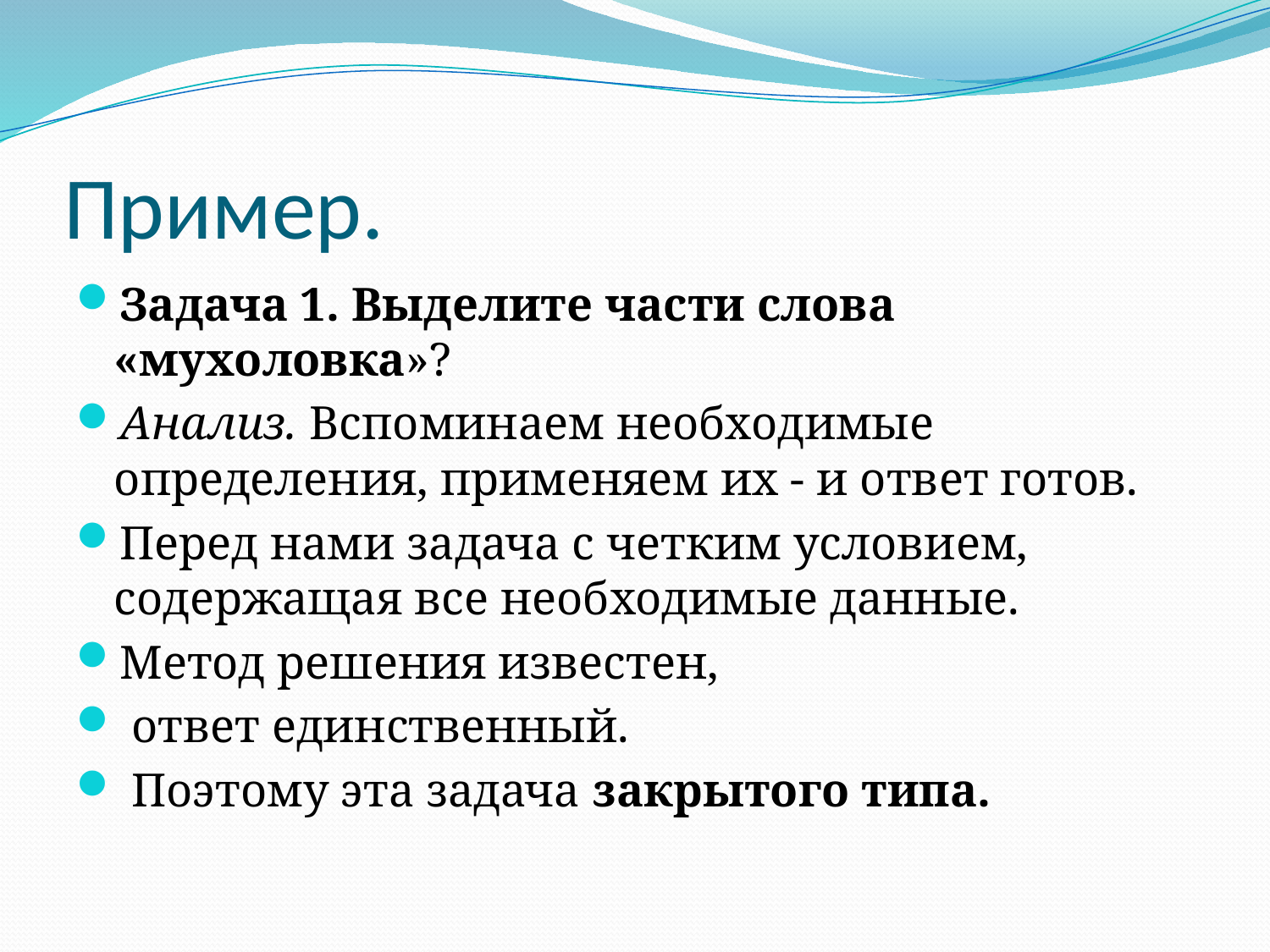

# Пример.
Задача 1. Выделите части слова «мухоловка»?
Анализ. Вспоминаем необходимые определения, применяем их - и ответ готов.
Перед нами задача с четким условием, содержащая все необходимые данные.
Метод решения известен,
 ответ единственный.
 Поэтому эта задача закрытого типа.